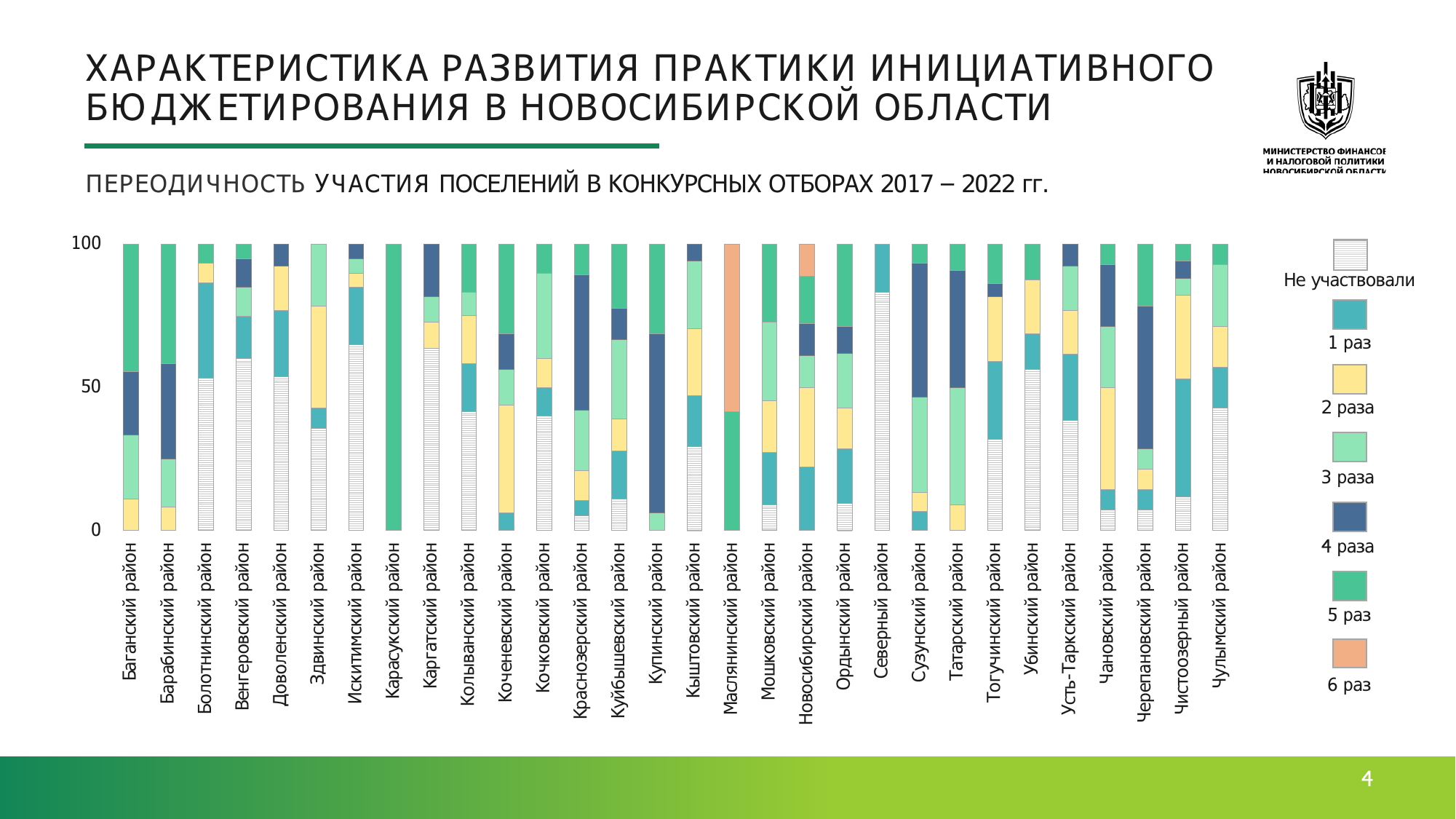

# ХАРАКТЕРИСТИКА РАЗВИТИЯ ПРАКТИКИ ИНИЦИАТИВНОГО БЮДЖЕТИРОВАНИЯ В НОВОСИБИРСКОЙ ОБЛАСТИ
ПЕРЕОДИЧНОСТЬ УЧАСТИЯ ПОСЕЛЕНИЙ В КОНКУРСНЫХ ОТБОРАХ 2017 – 2022 гг.

### Chart

| Category | 0 | 1 | 2 | 3 | 4 | 5 | 6 |
|---|---|---|---|---|---|---|---|
| Баганский район | 0.0 | 0.0 | 11.11111111111111 | 22.22222222222222 | 22.22222222222222 | 44.44444444444444 | 0.0 |
| Барабинский район | 0.0 | 0.0 | 8.333333333333332 | 16.666666666666664 | 33.33333333333333 | 41.66666666666667 | 0.0 |
| Болотнинский район | 53.333333333333336 | 33.33333333333333 | 6.666666666666667 | 0.0 | 0.0 | 6.666666666666667 | 0.0 |
| Венгеровский район | 60.0 | 15.0 | 0.0 | 10.0 | 10.0 | 5.0 | 0.0 |
| Доволенский район | 53.84615384615385 | 23.076923076923077 | 15.384615384615385 | 0.0 | 7.6923076923076925 | 0.0 | 0.0 |
| Здвинский район | 35.714285714285715 | 7.142857142857142 | 35.714285714285715 | 21.428571428571427 | 0.0 | 0.0 | 0.0 |
| Искитимский район | 65.0 | 20.0 | 5.0 | 5.0 | 5.0 | 0.0 | 0.0 |
| Карасукский район | 0.0 | 0.0 | 0.0 | 0.0 | 0.0 | 100.0 | 0.0 |
| Каргатский район | 63.63636363636363 | 0.0 | 9.090909090909092 | 9.090909090909092 | 18.181818181818183 | 0.0 | 0.0 |
| Колыванский район | 41.66666666666667 | 16.666666666666664 | 16.666666666666664 | 8.333333333333332 | 0.0 | 16.666666666666664 | 0.0 |
| Коченевский район | 0.0 | 6.25 | 37.5 | 12.5 | 12.5 | 31.25 | 0.0 |
| Кочковский район | 40.0 | 10.0 | 10.0 | 30.0 | 0.0 | 10.0 | 0.0 |
| Краснозерский район | 5.263157894736842 | 5.263157894736842 | 10.526315789473683 | 21.052631578947366 | 47.368421052631575 | 10.526315789473683 | 0.0 |
| Куйбышевский район | 11.11111111111111 | 16.666666666666664 | 11.11111111111111 | 27.77777777777778 | 11.11111111111111 | 22.22222222222222 | 0.0 |
| Купинский район | 0.0 | 0.0 | 0.0 | 6.25 | 62.5 | 31.25 | 0.0 |
| Кыштовский район | 29.411764705882355 | 17.647058823529413 | 23.52941176470588 | 23.52941176470588 | 5.88235294117647 | 0.0 | 0.0 |
| Маслянинский район | 0.0 | 0.0 | 0.0 | 0.0 | 0.0 | 41.66666666666667 | 58.333333333333336 |
| Мошковский район | 9.090909090909092 | 18.181818181818183 | 18.181818181818183 | 27.27272727272727 | 0.0 | 27.27272727272727 | 0.0 |
| Новосибирский район | 0.0 | 22.22222222222222 | 27.77777777777778 | 11.11111111111111 | 11.11111111111111 | 16.666666666666664 | 11.11111111111111 |
| Ордынский район | 9.523809523809524 | 19.047619047619047 | 14.285714285714285 | 19.047619047619047 | 9.523809523809524 | 28.57142857142857 | 0.0 |
| Северный район | 83.33333333333334 | 16.666666666666664 | 0.0 | 0.0 | 0.0 | 0.0 | 0.0 |
| Сузунский район | 0.0 | 6.666666666666667 | 6.666666666666667 | 33.33333333333333 | 46.666666666666664 | 6.666666666666667 | 0.0 |
| Татарский район | 0.0 | 0.0 | 9.090909090909092 | 40.909090909090914 | 40.909090909090914 | 9.090909090909092 | 0.0 |
| Тогучинский район | 31.818181818181817 | 27.27272727272727 | 22.727272727272727 | 0.0 | 4.545454545454546 | 13.636363636363635 | 0.0 |
| Убинский район | 56.25 | 12.5 | 18.75 | 0.0 | 0.0 | 12.5 | 0.0 |
| Усть-Таркский район | 38.46153846153847 | 23.076923076923077 | 15.384615384615385 | 15.384615384615385 | 7.6923076923076925 | 0.0 | 0.0 |
| Чановский район | 7.142857142857142 | 7.142857142857142 | 35.714285714285715 | 21.428571428571427 | 21.428571428571427 | 7.142857142857142 | 0.0 |
| Черепановский район | 7.142857142857142 | 7.142857142857142 | 7.142857142857142 | 7.142857142857142 | 50.0 | 21.428571428571427 | 0.0 |
| Чистоозерный район | 11.76470588235294 | 41.17647058823529 | 29.411764705882355 | 5.88235294117647 | 5.88235294117647 | 5.88235294117647 | 0.0 |
| Чулымский район | 42.857142857142854 | 14.285714285714285 | 14.285714285714285 | 21.428571428571427 | 0.0 | 7.142857142857142 | 0.0 |
Не участвовали

1 раз

2 раза

3 раза

4 раза

5 раз

6 раз
4